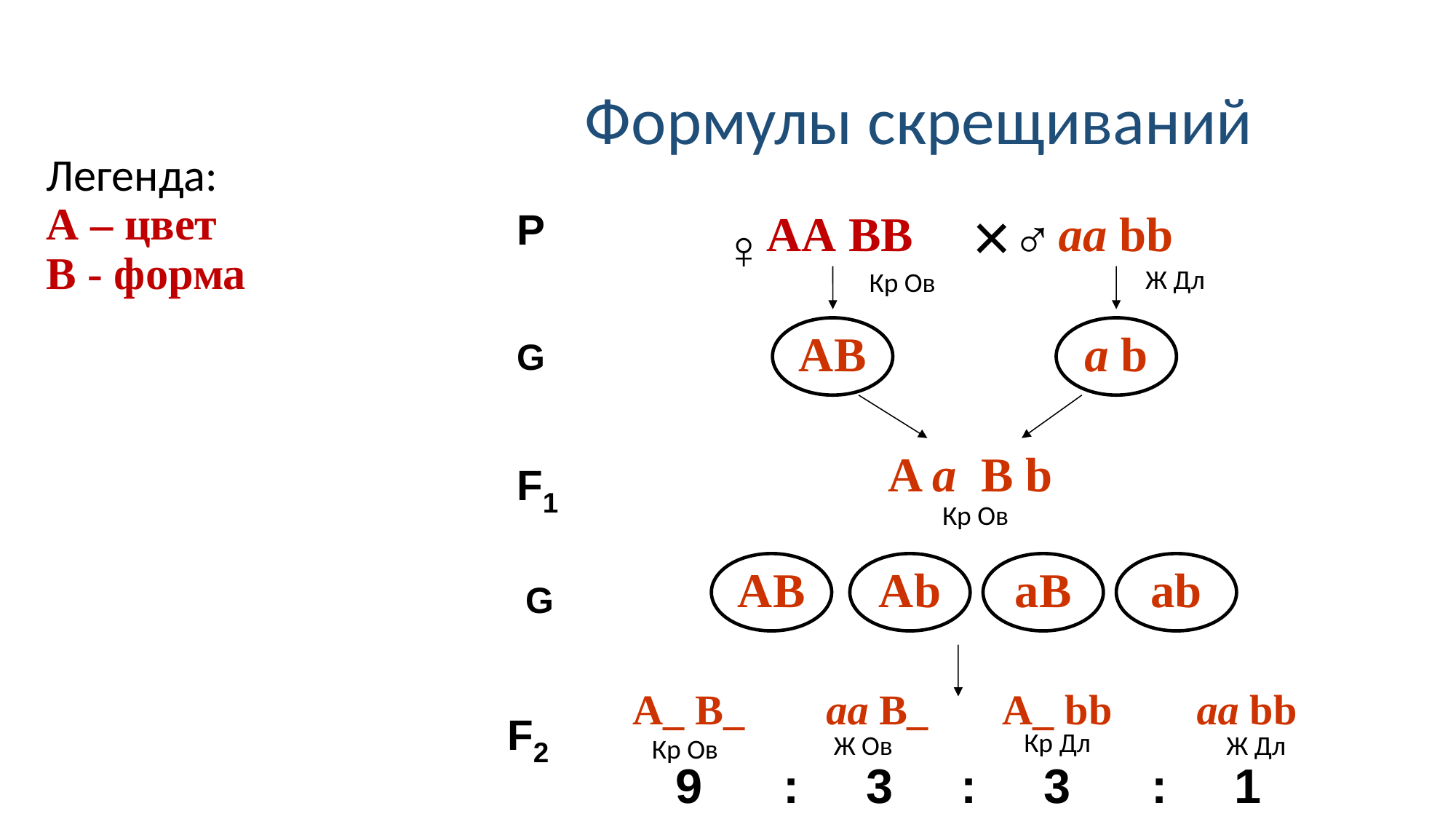

Формулы скрещиваний
# Легенда: А – цвет В - форма
×
♂
P
АА BB
аа bb
♀
Ж Дл
Кр Ов

АВ

а b
G

A а  B b
F1
Кр Ов

АВ

Аb

aВ

ab
G

А_ B_        аа B_       A_ bb        аа bb
F2
Кр Дл
Ж Ов
Ж Дл
Кр Ов
9      :     3     :     3      :     1